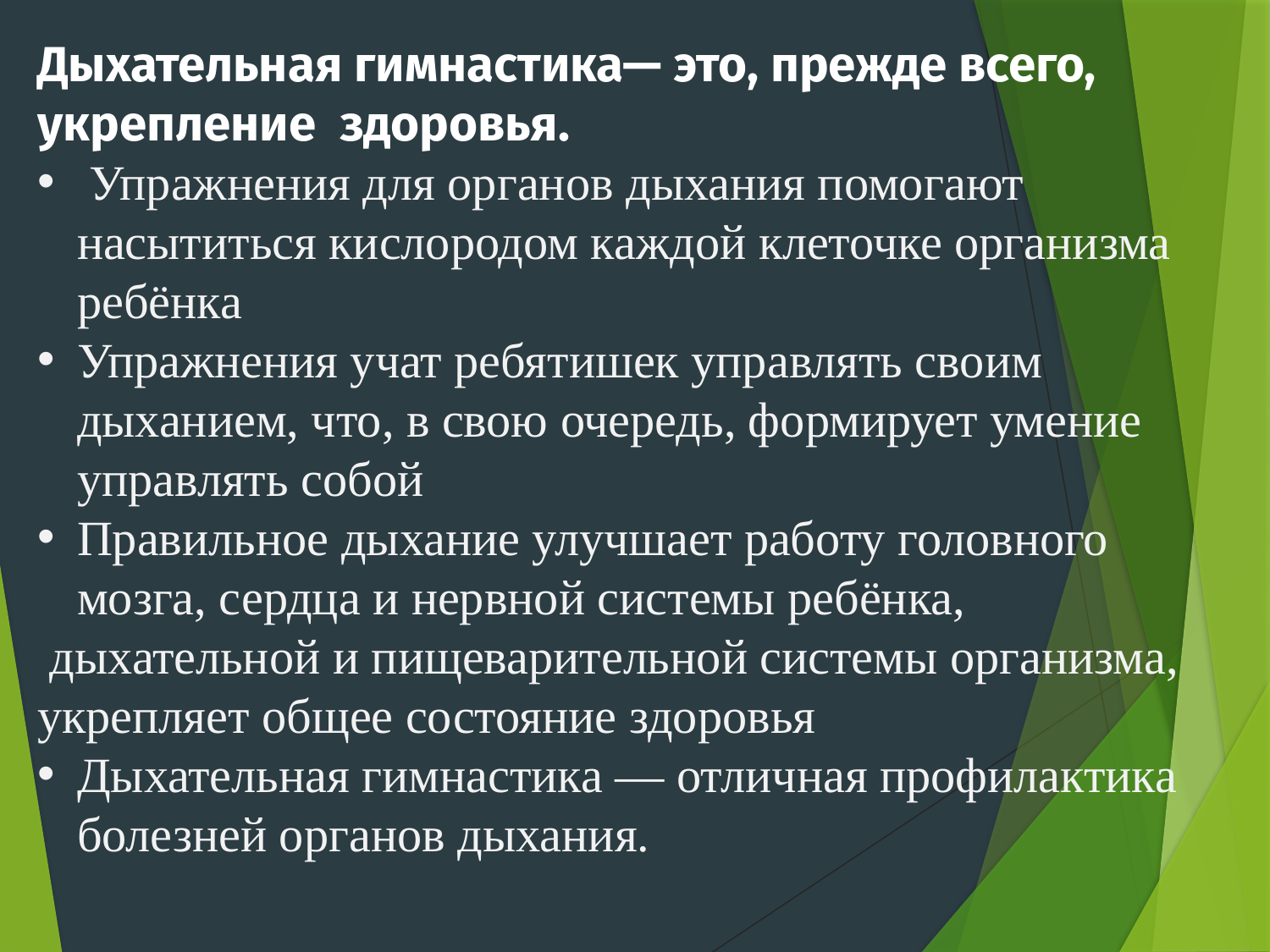

Дыхательная гимнастика— это, прежде всего, укрепление  здоровья.
 Упражнения для органов дыхания помогают насытиться кислородом каждой клеточке организма ребёнка
Упражнения учат ребятишек управлять своим дыханием, что, в свою очередь, формирует умение управлять собой
Правильное дыхание улучшает работу головного мозга, сердца и нервной системы ребёнка,
 дыхательной и пищеварительной системы организма, укрепляет общее состояние здоровья
Дыхательная гимнастика — отличная профилактика болезней органов дыхания.